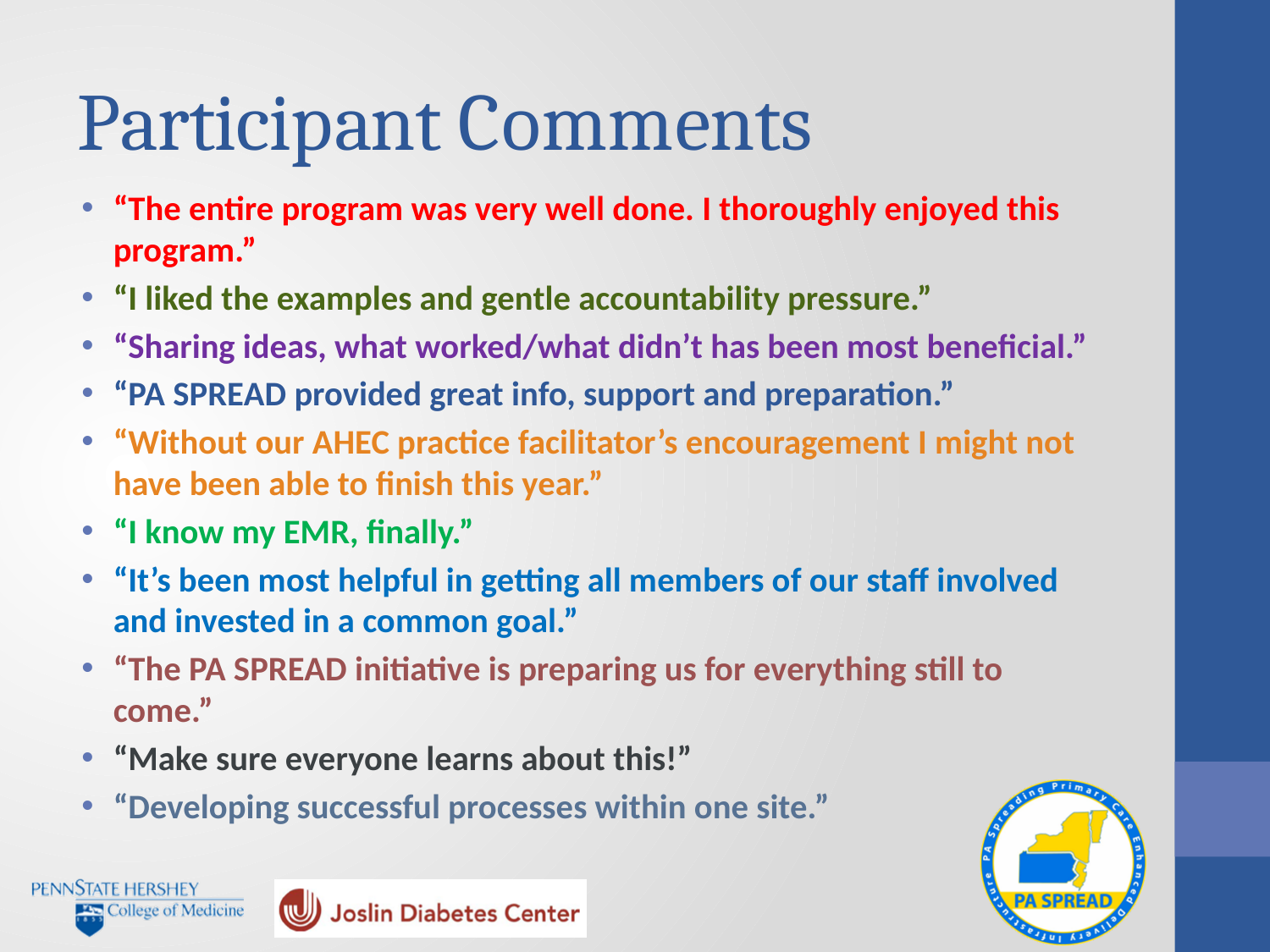

# Participant Comments
“The entire program was very well done. I thoroughly enjoyed this program.”
“I liked the examples and gentle accountability pressure.”
“Sharing ideas, what worked/what didn’t has been most beneficial.”
“PA SPREAD provided great info, support and preparation.”
“Without our AHEC practice facilitator’s encouragement I might not have been able to finish this year.”
“I know my EMR, finally.”
“It’s been most helpful in getting all members of our staff involved and invested in a common goal.”
“The PA SPREAD initiative is preparing us for everything still to come.”
“Make sure everyone learns about this!”
“Developing successful processes within one site.”